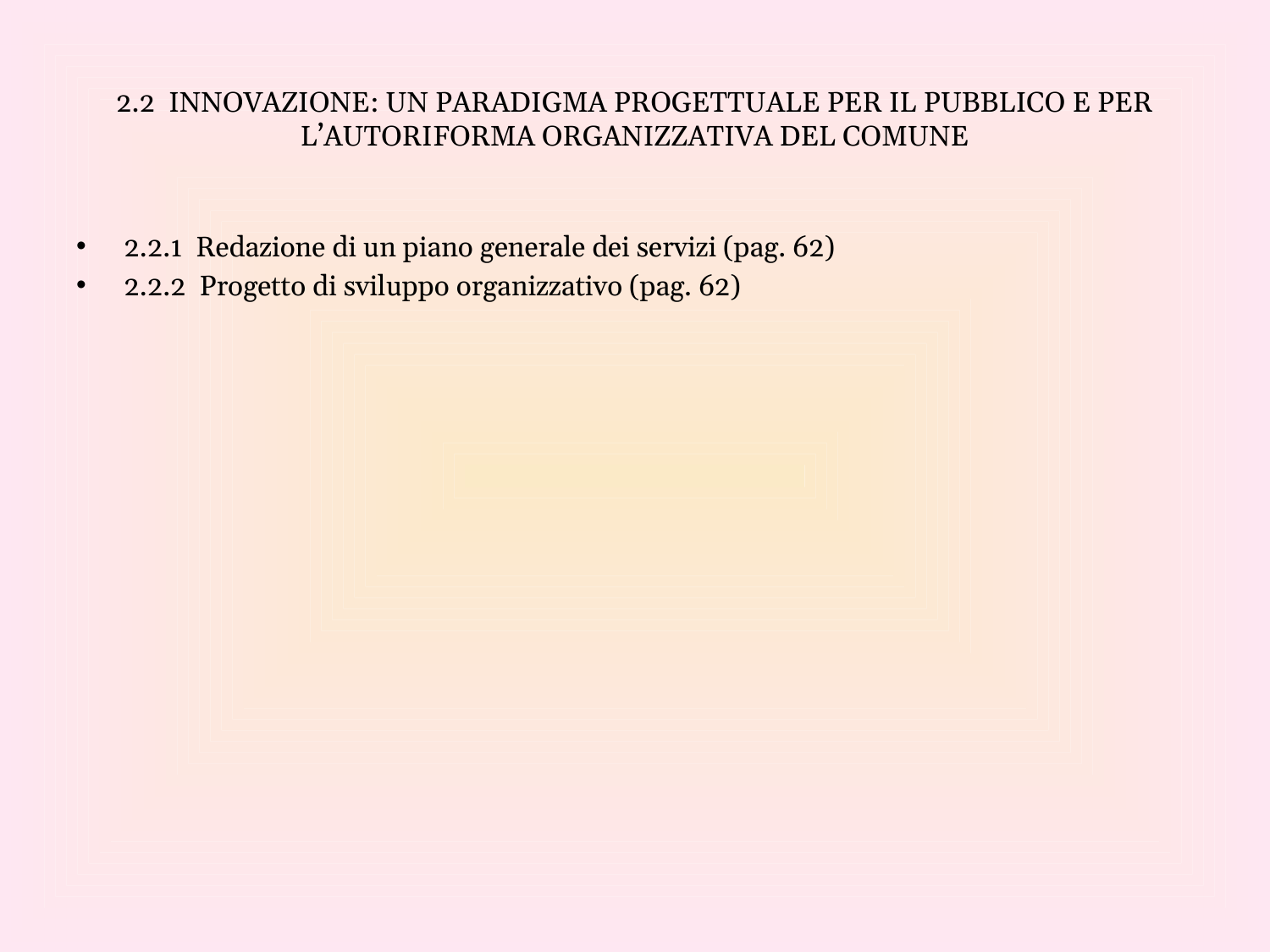

# 2.2  INNOVAZIONE: UN PARADIGMA PROGETTUALE PER IL PUBBLICO E PER L’AUTORIFORMA ORGANIZZATIVA DEL COMUNE
2.2.1  Redazione di un piano generale dei servizi (pag. 62)
2.2.2  Progetto di sviluppo organizzativo (pag. 62)